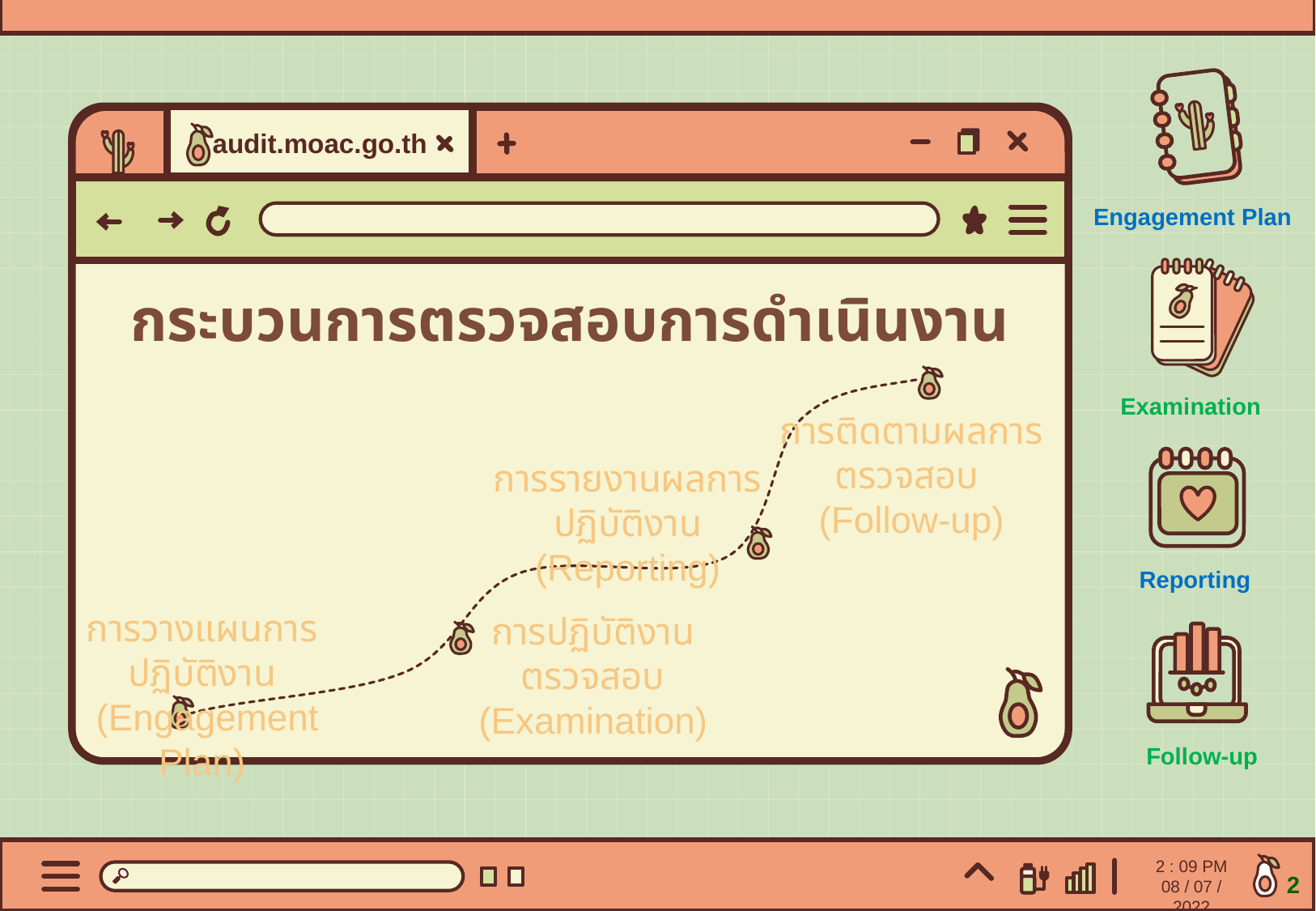

Engagement Plan

Examination

Reporting

Follow-up
audit.moac.go.th
กระบวนการตรวจสอบการดำเนินงาน

การติดตามผลการตรวจสอบ
(Follow-up)
การรายงานผลการปฏิบัติงาน (Reporting)

การวางแผนการปฏิบัติงาน
 (Engagement Plan)
การปฏิบัติงานตรวจสอบ (Examination)

2 : 09 PM
08 / 07 / 2022
2